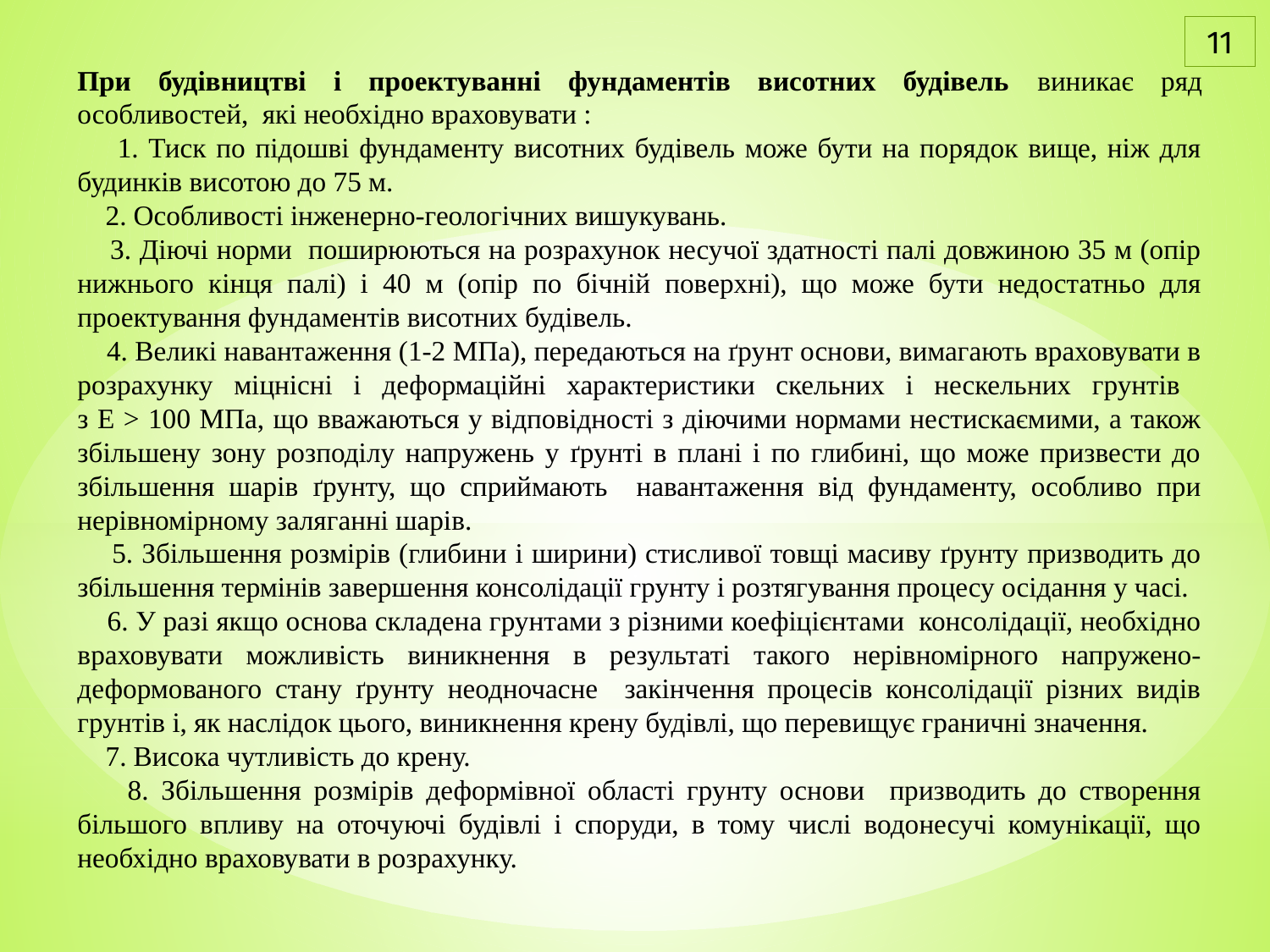

11
При будівництві і проектуванні фундаментів висотних будівель виникає ряд особливостей,  які необхідно враховувати :
    1. Тиск по підошві фундаменту висотних будівель може бути на порядок вище, ніж для будинків висотою до 75 м.
    2. Особливості інженерно-геологічних вишукувань.
    3. Діючі норми  поширюються на розрахунок несучої здатності палі довжиною 35 м (опір нижнього кінця палі) і 40 м (опір по бічній поверхні), що може бути недостатньо для проектування фундаментів висотних будівель.
    4. Великі навантаження (1-2 МПа), передаються на ґрунт основи, вимагають враховувати в розрахунку міцнісні і деформаційні характеристики скельних і нескельних грунтів
з Е > 100 МПа, що вважаються у відповідності з діючими нормами нестискаємими, а також збільшену зону розподілу напружень у ґрунті в плані і по глибині, що може призвести до збільшення шарів ґрунту, що сприймають  навантаження від фундаменту, особливо при нерівномірному заляганні шарів.
    5. Збільшення розмірів (глибини і ширини) стисливої товщі масиву ґрунту призводить до збільшення термінів завершення консолідації грунту і розтягування процесу осідання у часі.
    6. У разі якщо основа складена грунтами з різними коефіцієнтами  консолідації, необхідно враховувати можливість виникнення в результаті такого нерівномірного напружено-деформованого стану ґрунту неодночасне  закінчення процесів консолідації різних видів грунтів і, як наслідок цього, виникнення крену будівлі, що перевищує граничні значення.
    7. Висока чутливість до крену.
    8. Збільшення розмірів деформівної області грунту основи  призводить до створення більшого впливу на оточуючі будівлі і споруди, в тому числі водонесучі комунікації, що необхідно враховувати в розрахунку.